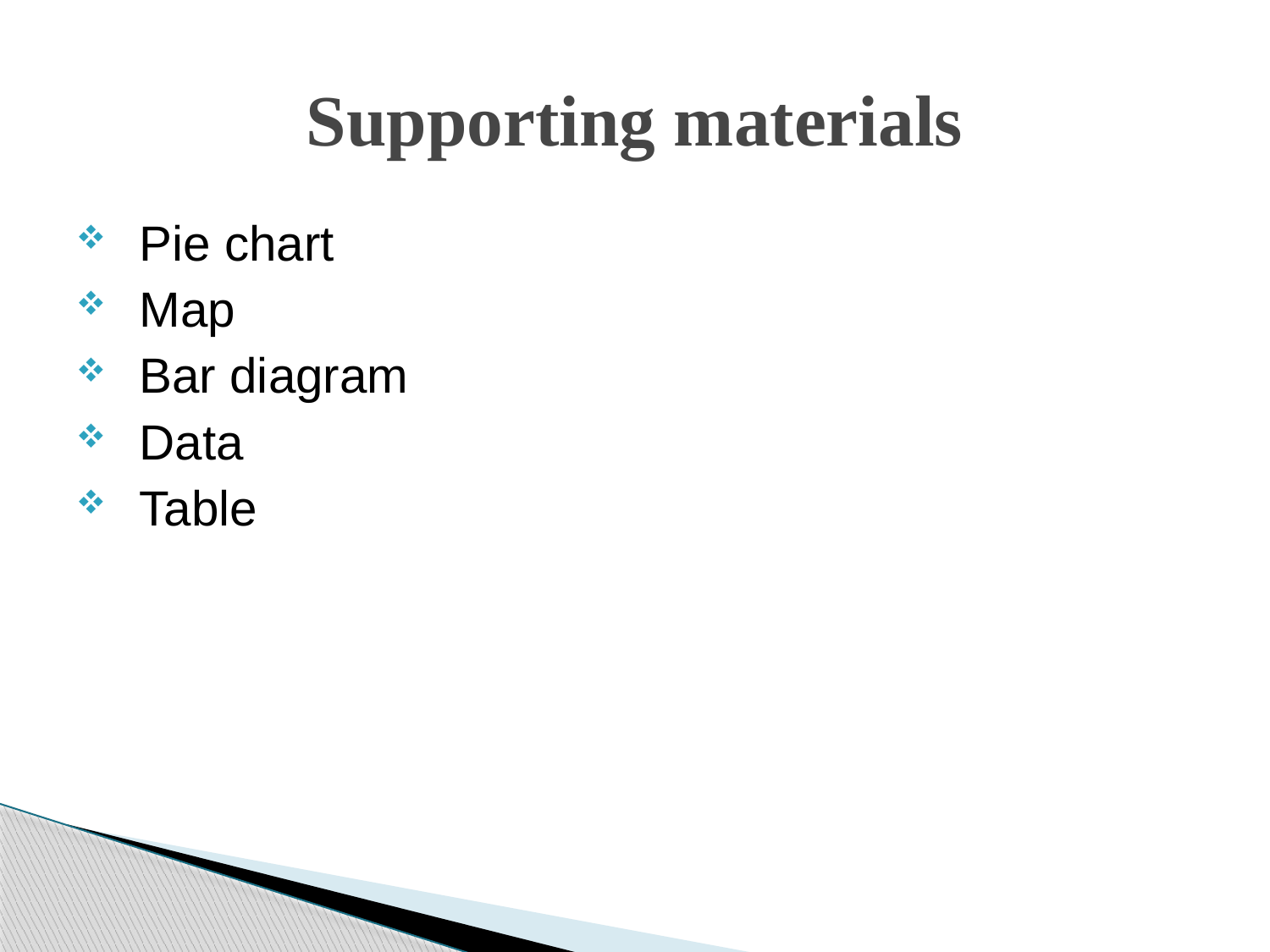

# Supporting materials
Pie chart
Map
Bar diagram
Data
Table